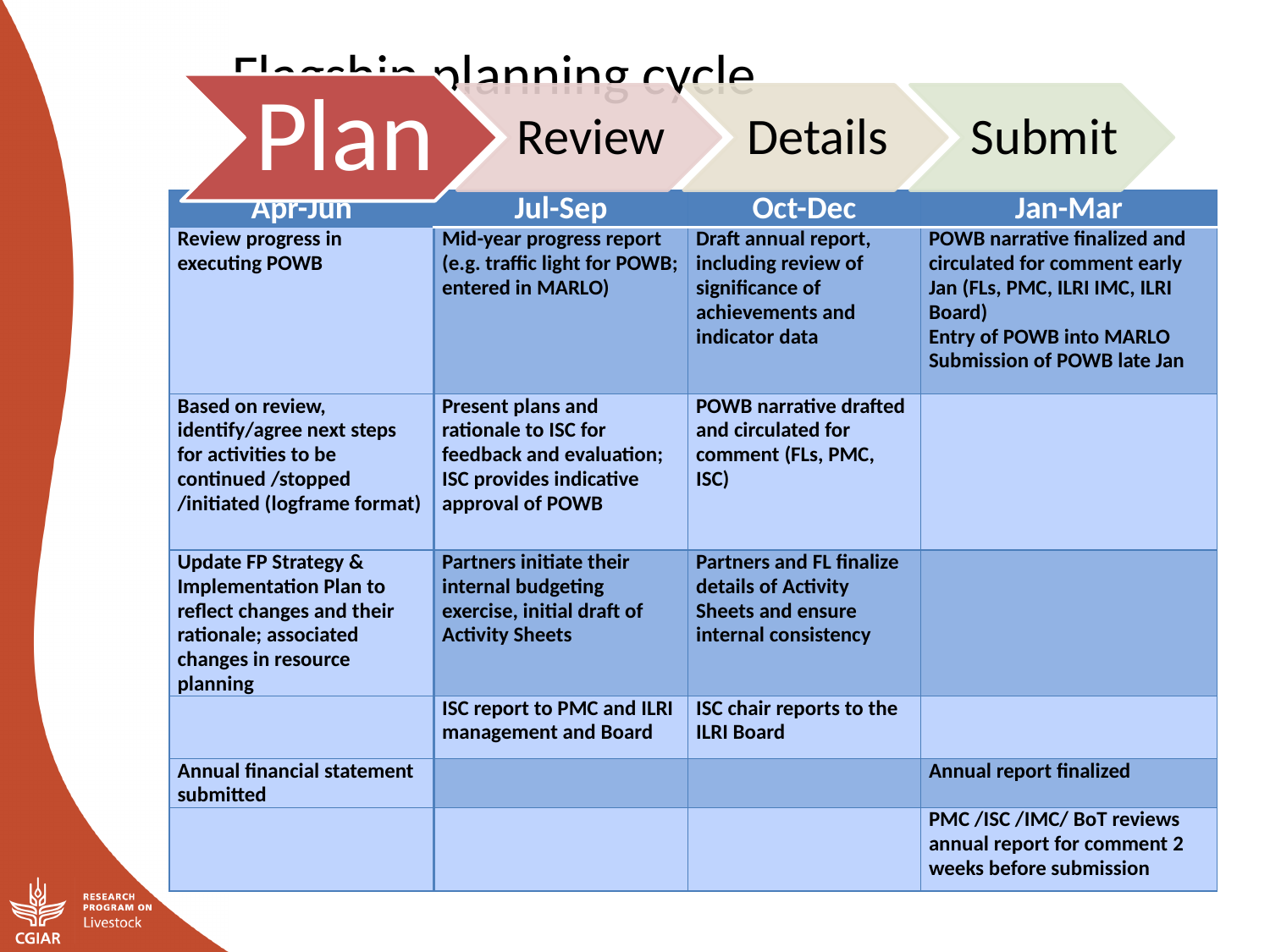

Flagship planning cycle

Plan
Review
Details
Submit
| Apr-Jun | Jul-Sep | Oct-Dec | Jan-Mar |
| --- | --- | --- | --- |
| Review progress in executing POWB | Mid-year progress report (e.g. traffic light for POWB; entered in MARLO) | Draft annual report, including review of significance of achievements and indicator data | POWB narrative finalized and circulated for comment early Jan (FLs, PMC, ILRI IMC, ILRI Board) Entry of POWB into MARLO Submission of POWB late Jan |
| Based on review, identify/agree next steps for activities to be continued /stopped /initiated (logframe format) | Present plans and rationale to ISC for feedback and evaluation; ISC provides indicative approval of POWB | POWB narrative drafted and circulated for comment (FLs, PMC, ISC) |  |
| Update FP Strategy & Implementation Plan to reflect changes and their rationale; associated changes in resource planning | Partners initiate their internal budgeting exercise, initial draft of Activity Sheets | Partners and FL finalize details of Activity Sheets and ensure internal consistency |  |
|  | ISC report to PMC and ILRI management and Board | ISC chair reports to the ILRI Board |  |
| Annual financial statement submitted |  |  | Annual report finalized |
|  |  |  | PMC /ISC /IMC/ BoT reviews annual report for comment 2 weeks before submission |